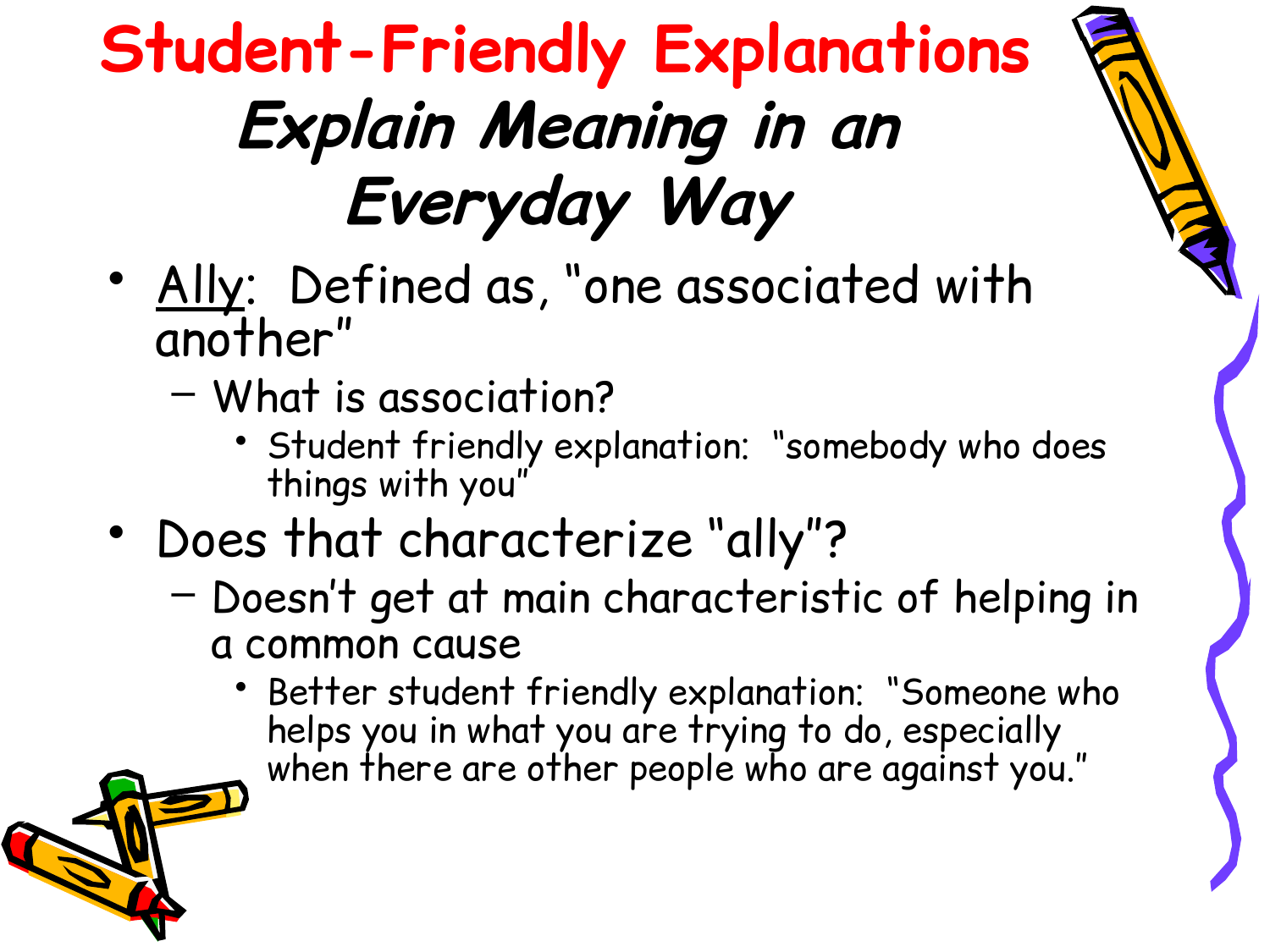

# Student-Friendly Explanations Explain Meaning in an Everyday Way
Ally:  Defined as, “one associated with another”
What is association?
Student friendly explanation:  “somebody who does things with you”
Does that characterize “ally”?
Doesn’t get at main characteristic of helping in a common cause
Better student friendly explanation:  “Someone who helps you in what you are trying to do, especially when there are other people who are against you.”